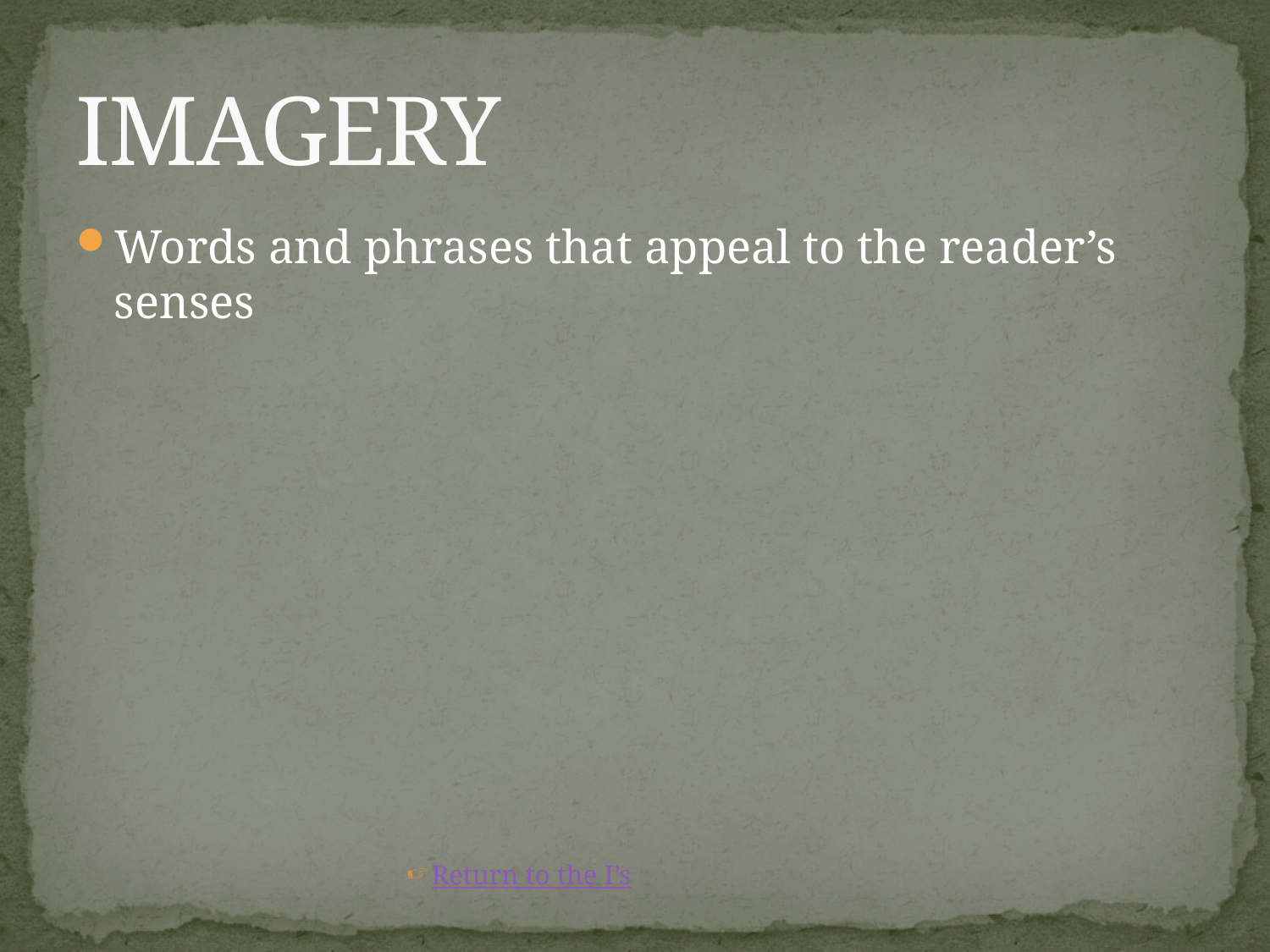

# IMAGERY
Words and phrases that appeal to the reader’s senses

Return to the I’s